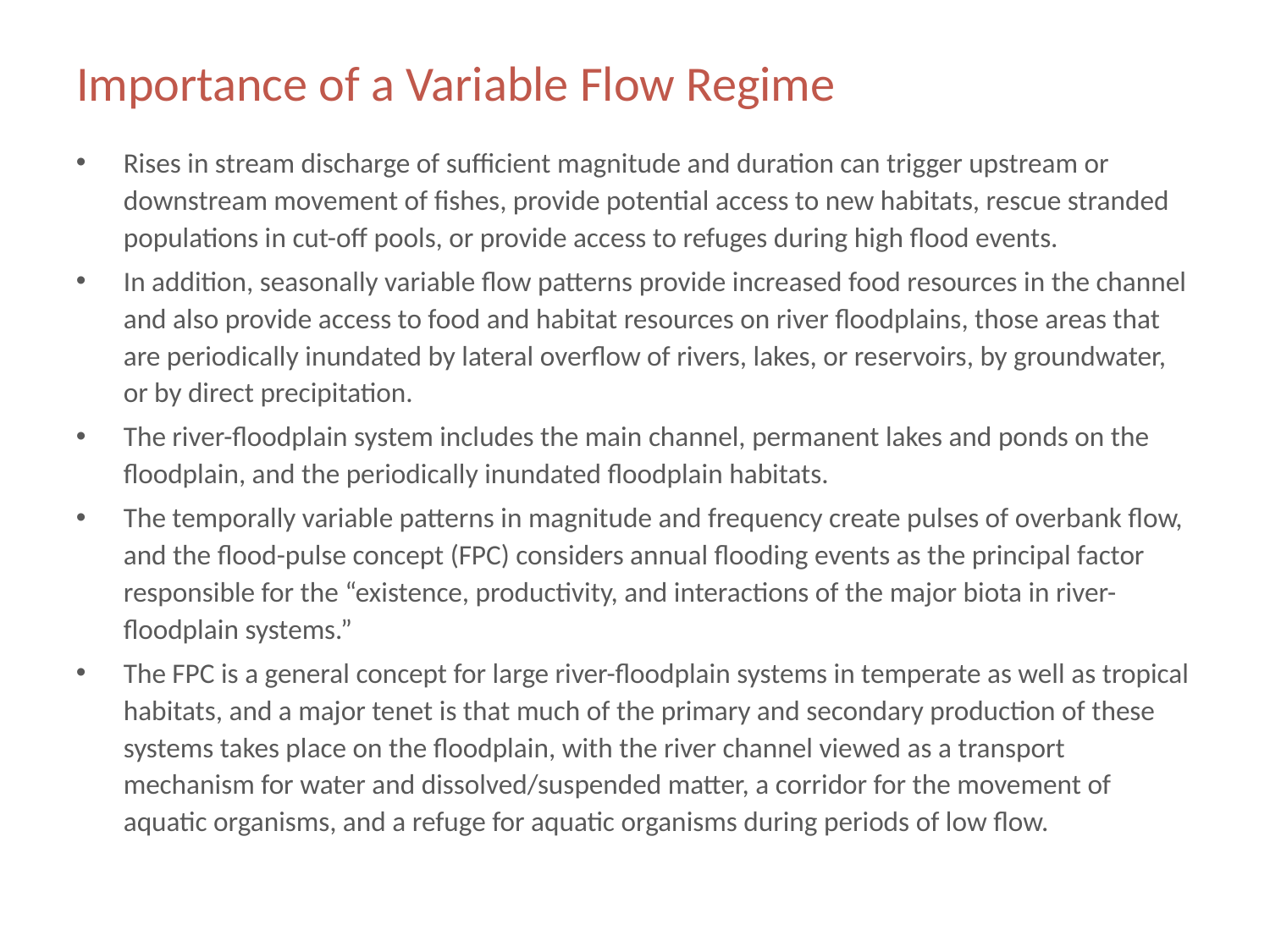

# Importance of a Variable Flow Regime
Rises in stream discharge of sufficient magnitude and duration can trigger upstream or downstream movement of fishes, provide potential access to new habitats, rescue stranded populations in cut-off pools, or provide access to refuges during high flood events.
In addition, seasonally variable flow patterns provide increased food resources in the channel and also provide access to food and habitat resources on river floodplains, those areas that are periodically inundated by lateral overflow of rivers, lakes, or reservoirs, by groundwater, or by direct precipitation.
The river-floodplain system includes the main channel, permanent lakes and ponds on the floodplain, and the periodically inundated floodplain habitats.
The temporally variable patterns in magnitude and frequency create pulses of overbank flow, and the flood-pulse concept (FPC) considers annual flooding events as the principal factor responsible for the “existence, productivity, and interactions of the major biota in river-floodplain systems.”
The FPC is a general concept for large river-floodplain systems in temperate as well as tropical habitats, and a major tenet is that much of the primary and secondary production of these systems takes place on the floodplain, with the river channel viewed as a transport mechanism for water and dissolved/suspended matter, a corridor for the movement of aquatic organisms, and a refuge for aquatic organisms during periods of low flow.